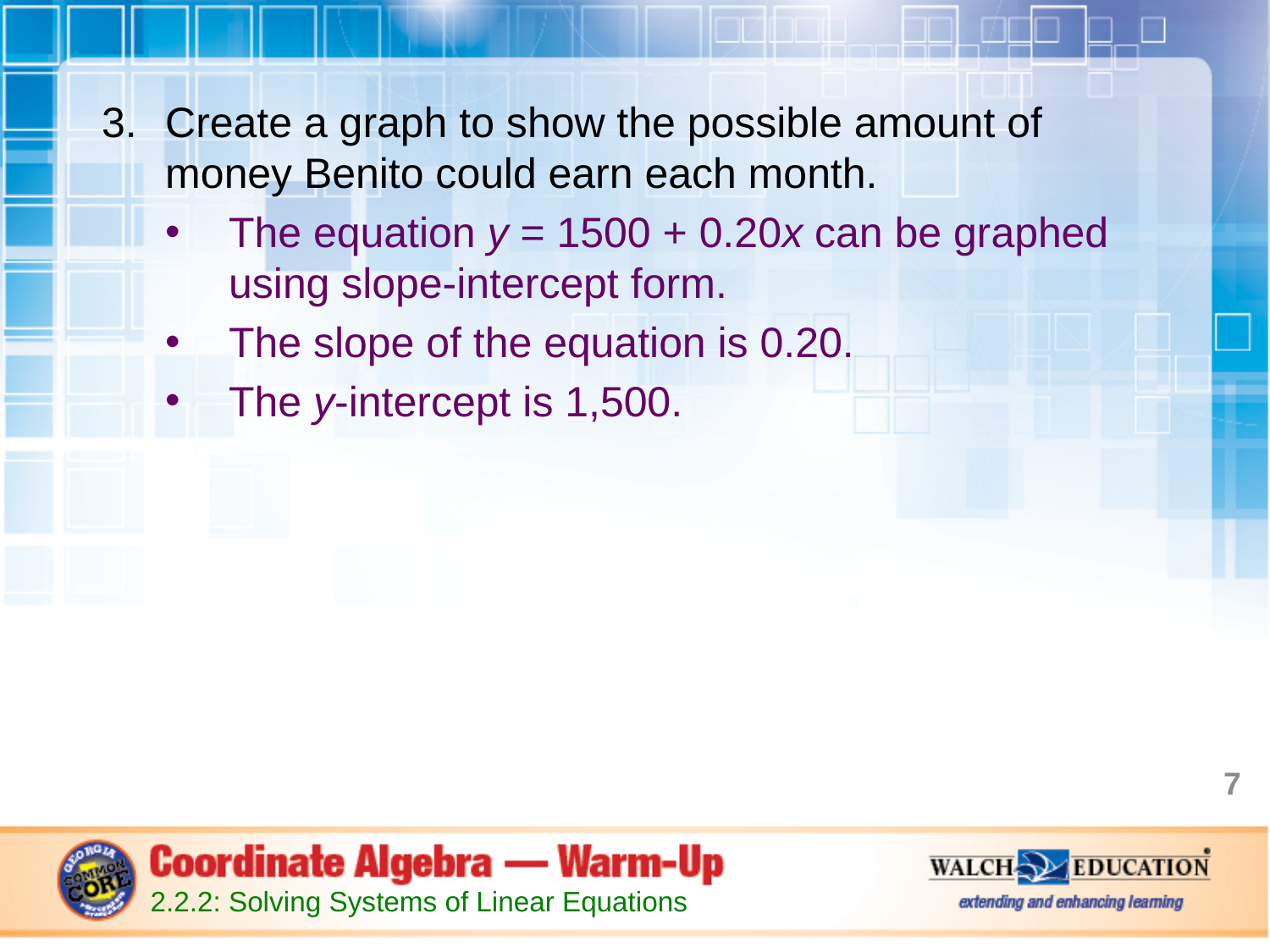

Create a graph to show the possible amount of money Benito could earn each month.
The equation y = 1500 + 0.20x can be graphed using slope-intercept form.
The slope of the equation is 0.20.
The y-intercept is 1,500.
7
2.2.2: Solving Systems of Linear Equations